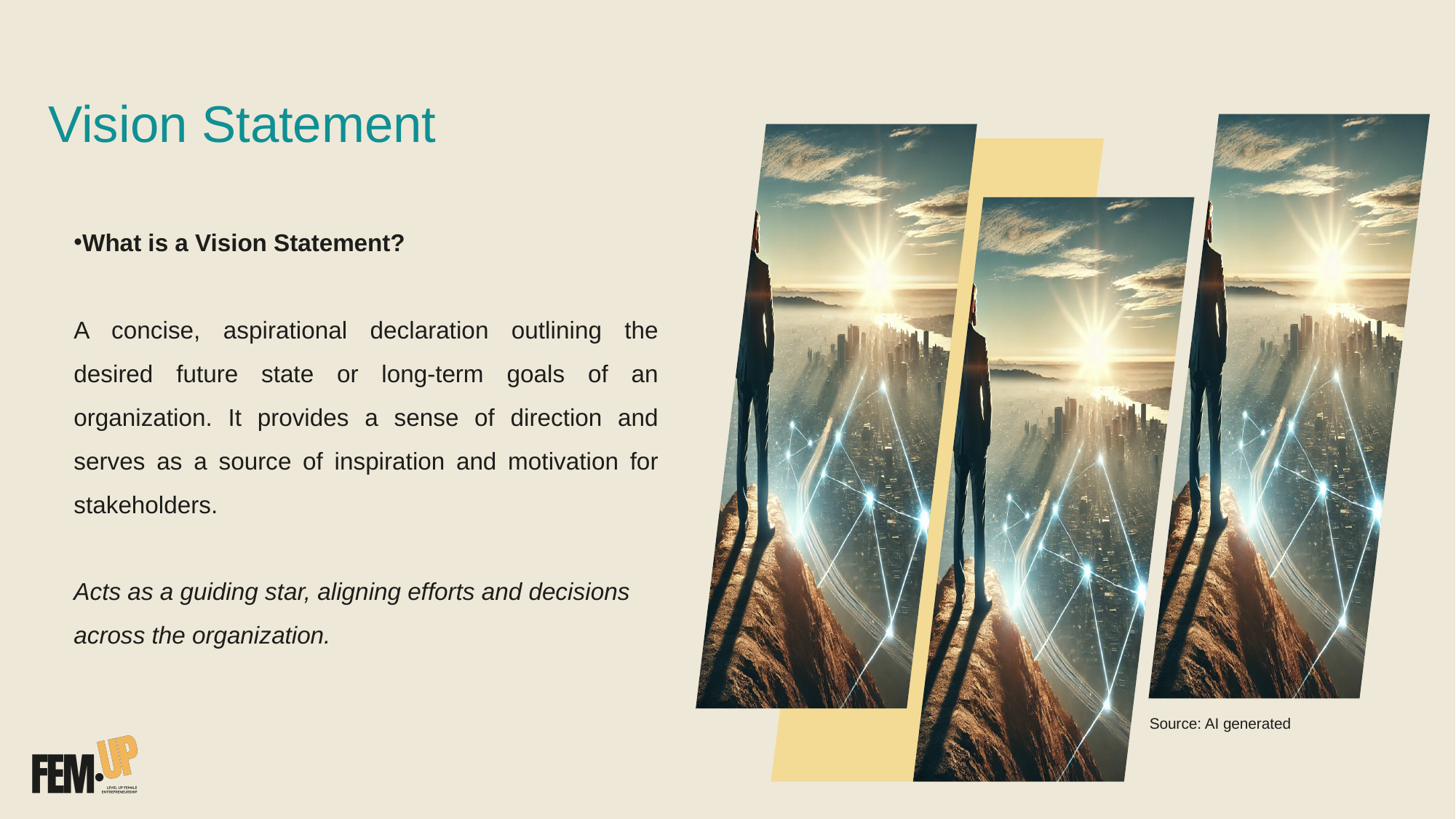

# Vision Statement

What is a Vision Statement?

A concise, aspirational declaration outlining the desired future state or long-term goals of an organization. It provides a sense of direction and serves as a source of inspiration and motivation for stakeholders.

Acts as a guiding star, aligning efforts and decisions across the organization.
Source: AI generated